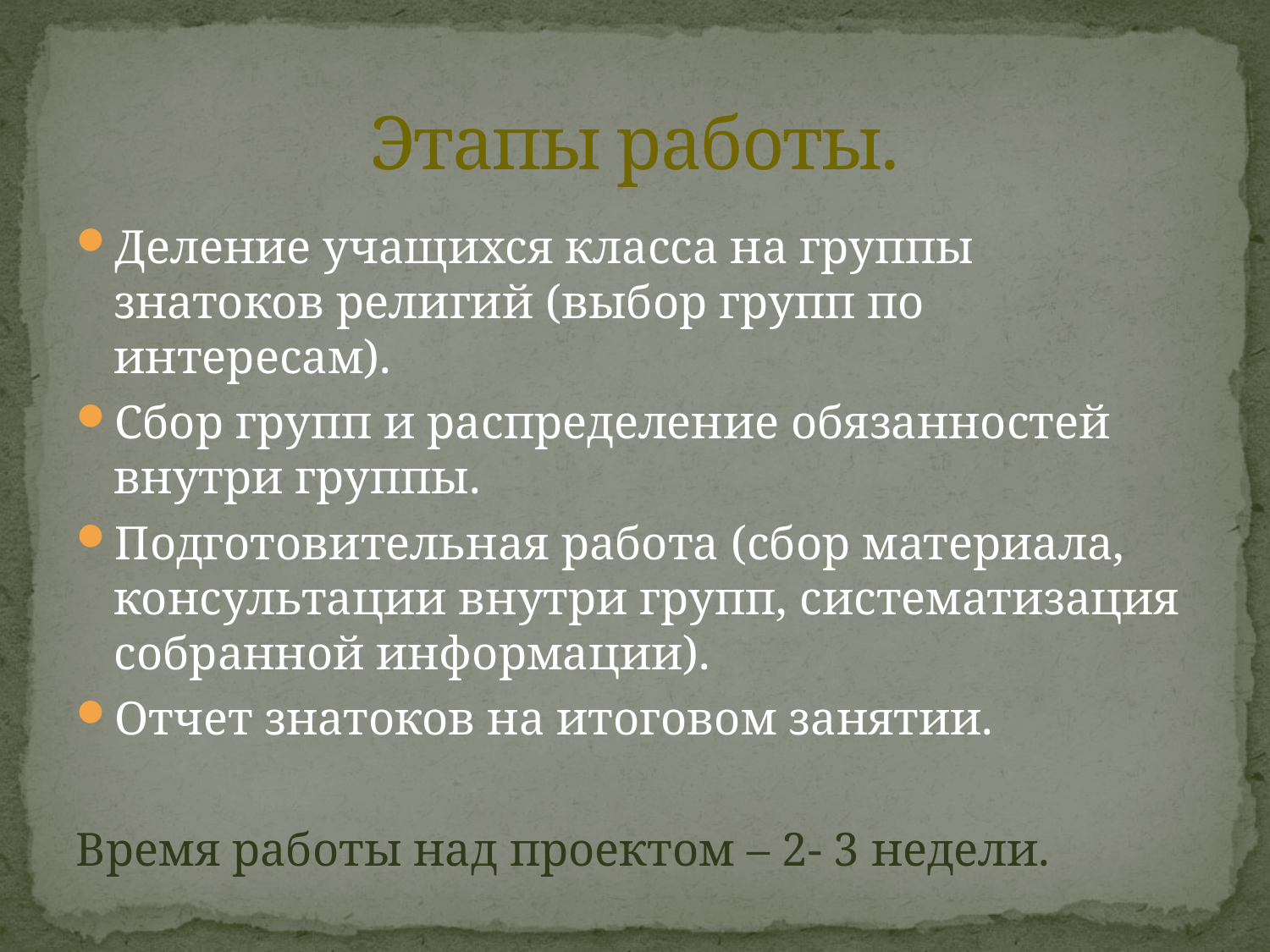

# Этапы работы.
Деление учащихся класса на группы знатоков религий (выбор групп по интересам).
Сбор групп и распределение обязанностей внутри группы.
Подготовительная работа (сбор материала, консультации внутри групп, систематизация собранной информации).
Отчет знатоков на итоговом занятии.

Время работы над проектом – 2- 3 недели.